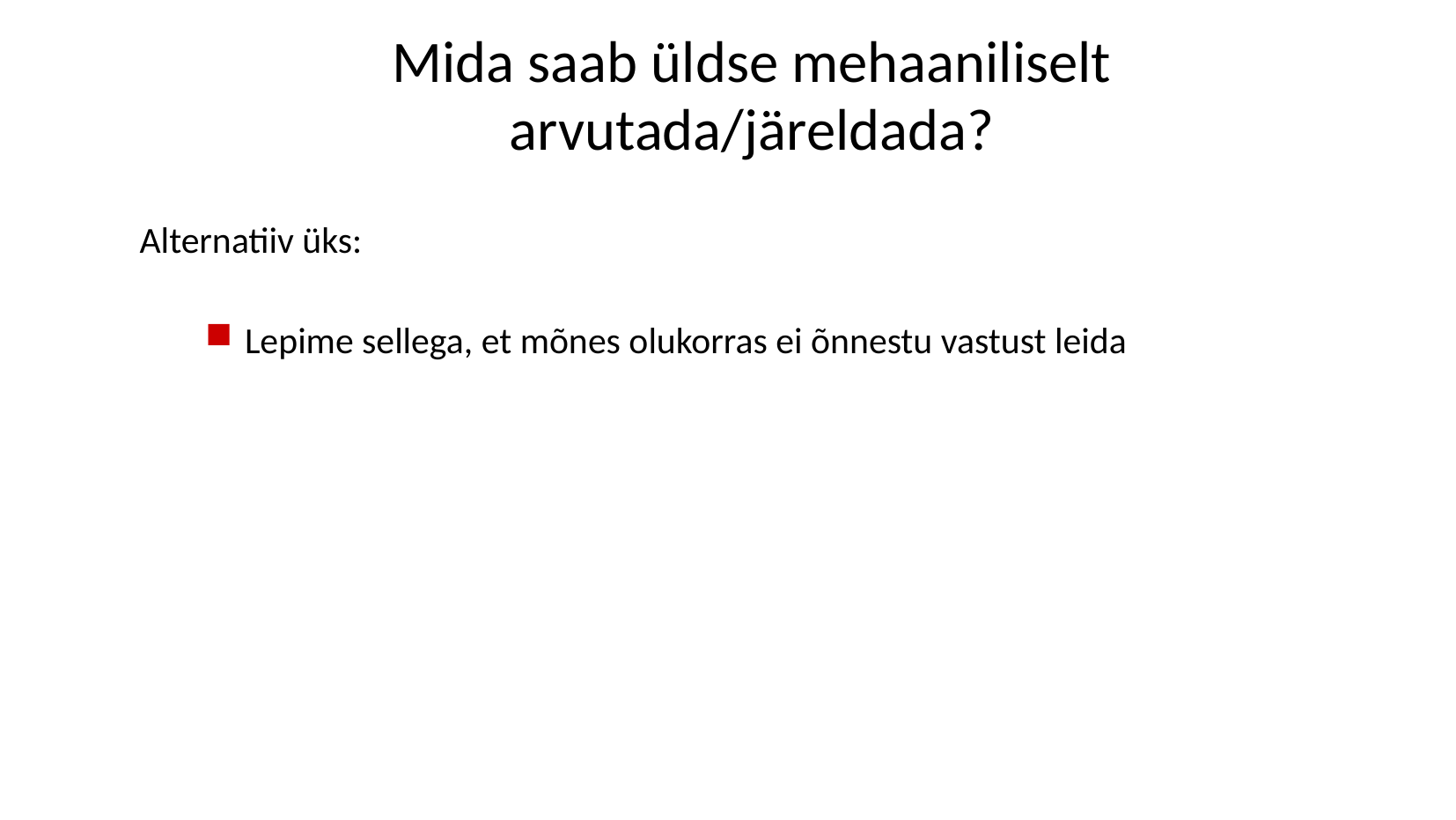

# Mida saab üldse mehaaniliselt arvutada/järeldada?
Alternatiiv üks:

Lepime sellega, et mõnes olukorras ei õnnestu vastust leida